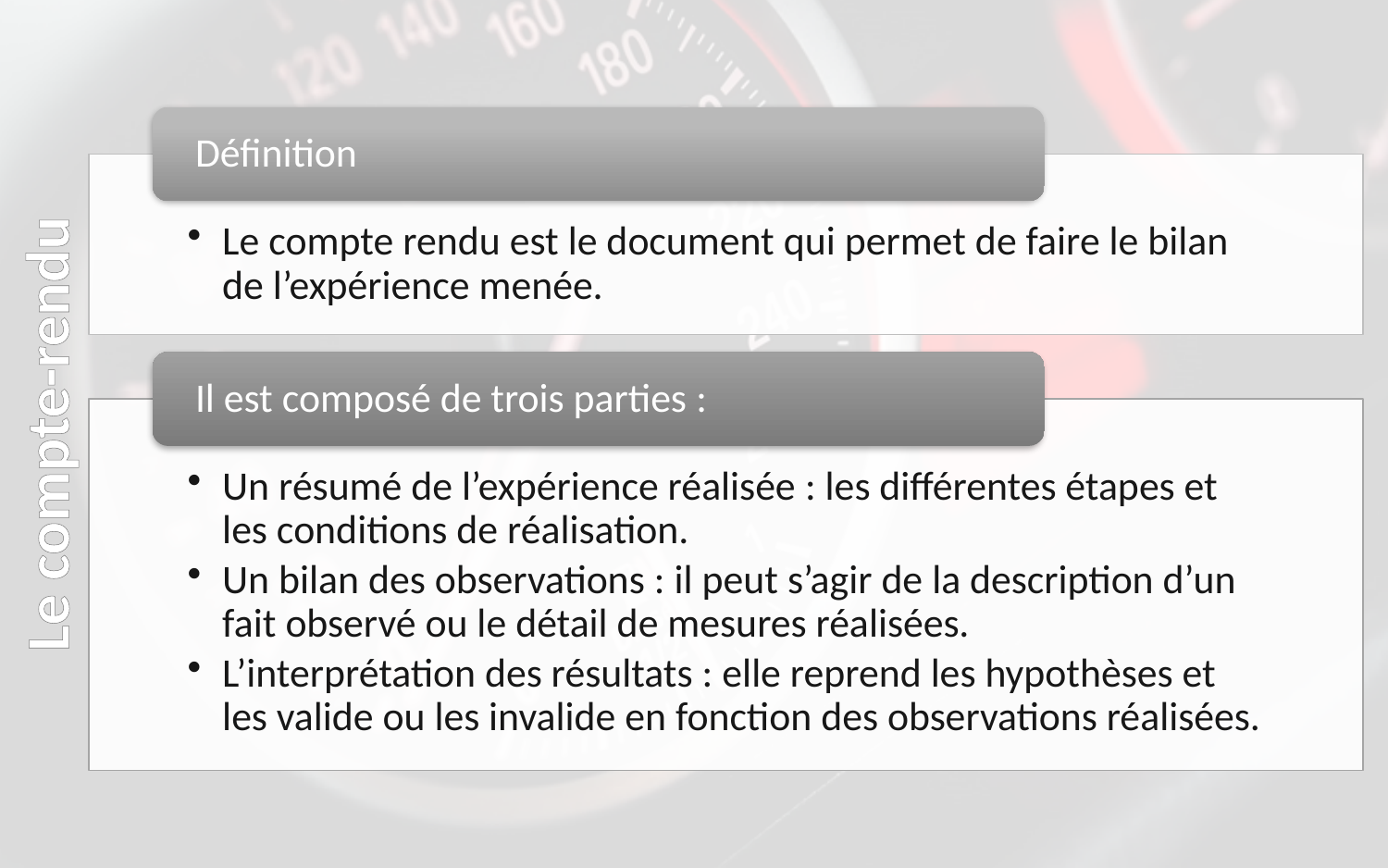

Le compte rendu est le document qui permet de faire le bilan de l’expérience menée.
Définition
Un résumé de l’expérience réalisée : les différentes étapes et les conditions de réalisation.
Un bilan des observations : il peut s’agir de la description d’un fait observé ou le détail de mesures réalisées.
L’interprétation des résultats : elle reprend les hypothèses et les valide ou les invalide en fonction des observations réalisées.
Il est composé de trois parties :
Le compte-rendu